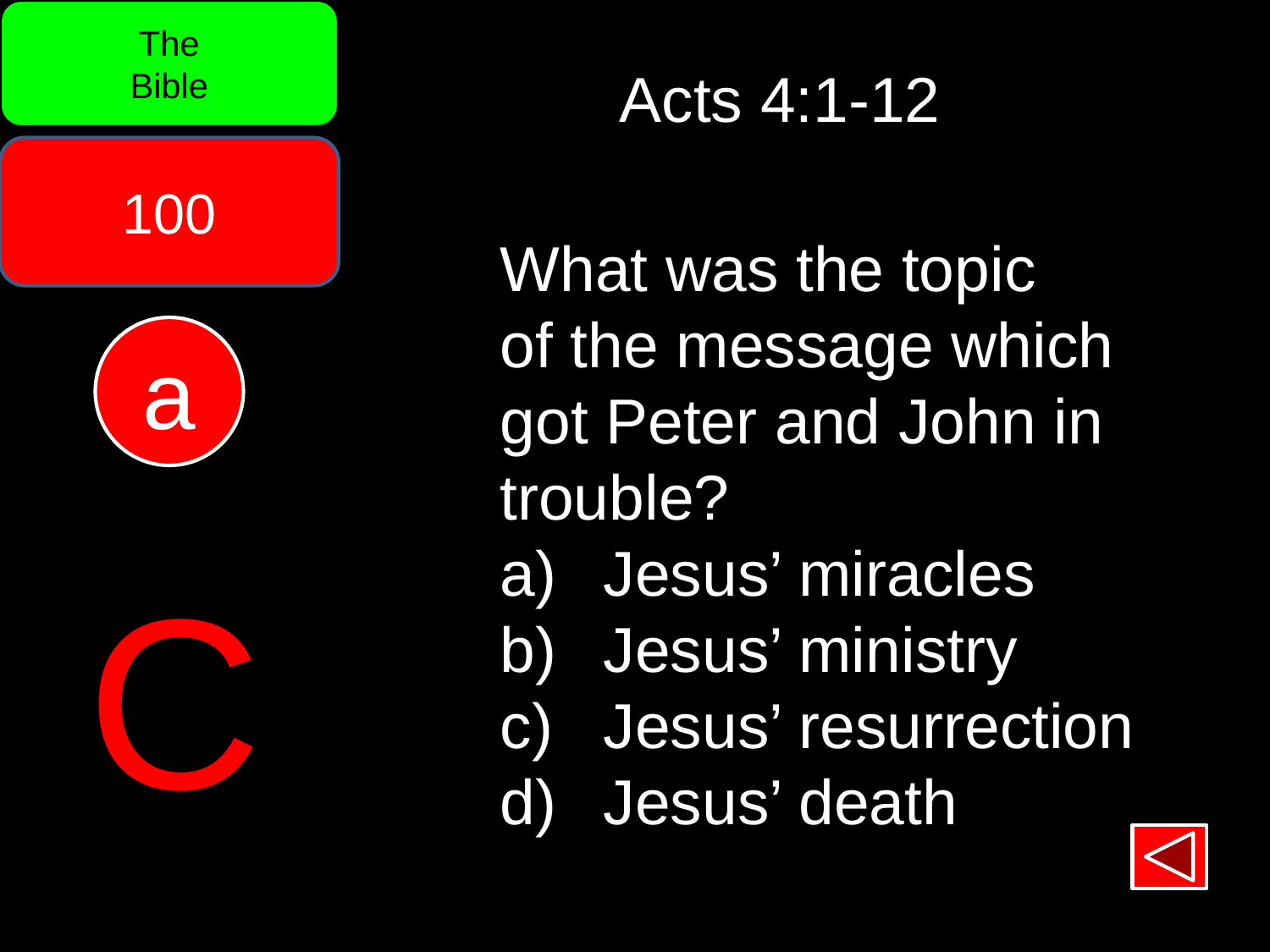

The
Bible
Acts 4:1-12
100
What was the topic
of the message which
got Peter and John in
trouble?
Jesus’ miracles
Jesus’ ministry
Jesus’ resurrection
Jesus’ death

a
C